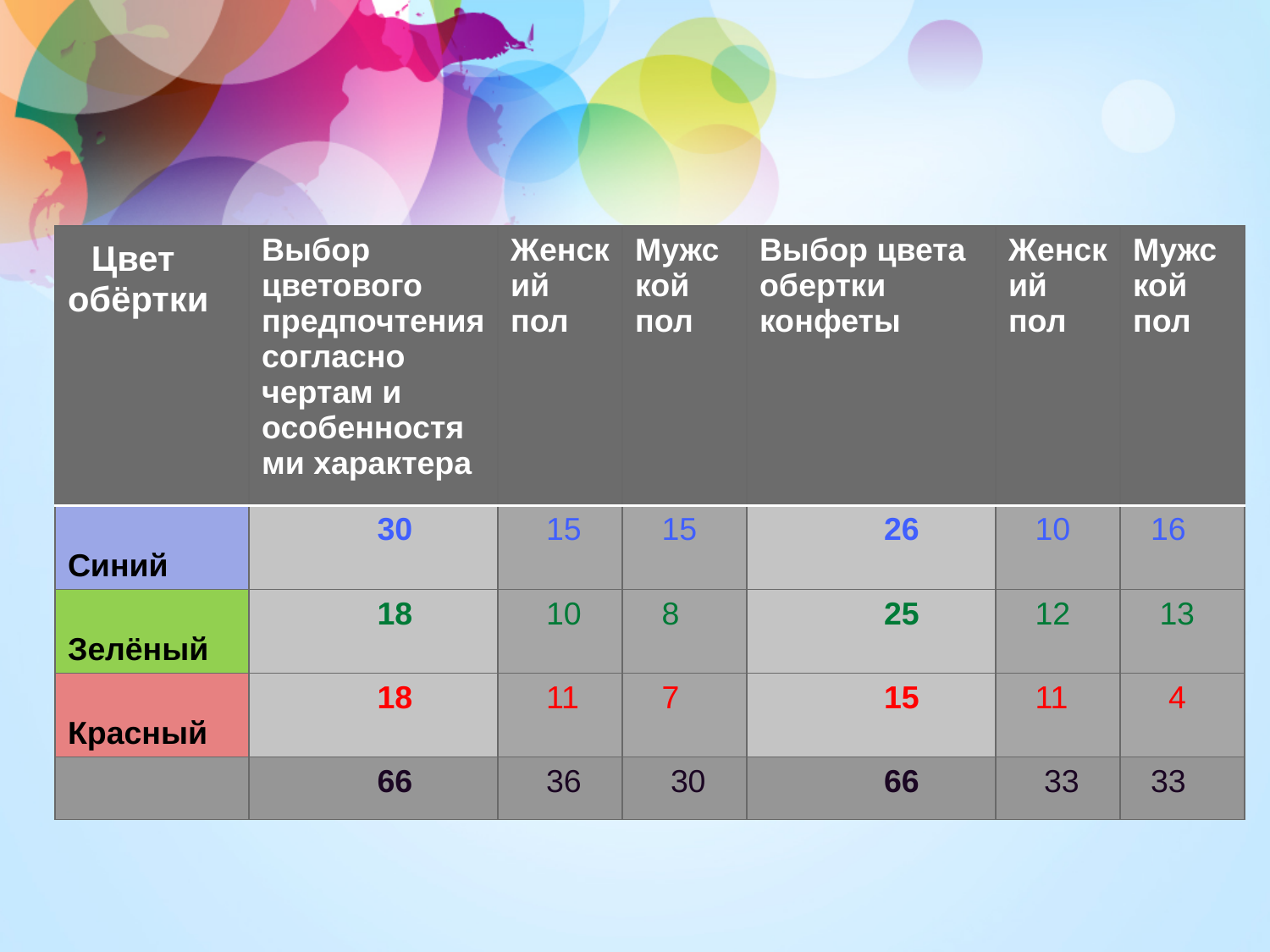

#
| Цвет обёртки | Выбор цветового предпочтения согласно чертам и особенностями характера | Женский пол | Мужской пол | Выбор цвета обертки конфеты | Женский пол | Мужской пол |
| --- | --- | --- | --- | --- | --- | --- |
| Синий | 30 | 15 | 15 | 26 | 10 | 16 |
| Зелёный | 18 | 10 | 8 | 25 | 12 | 13 |
| Красный | 18 | 11 | 7 | 15 | 11 | 4 |
|  | 66 | 36 | 30 | 66 | 33 | 33 |